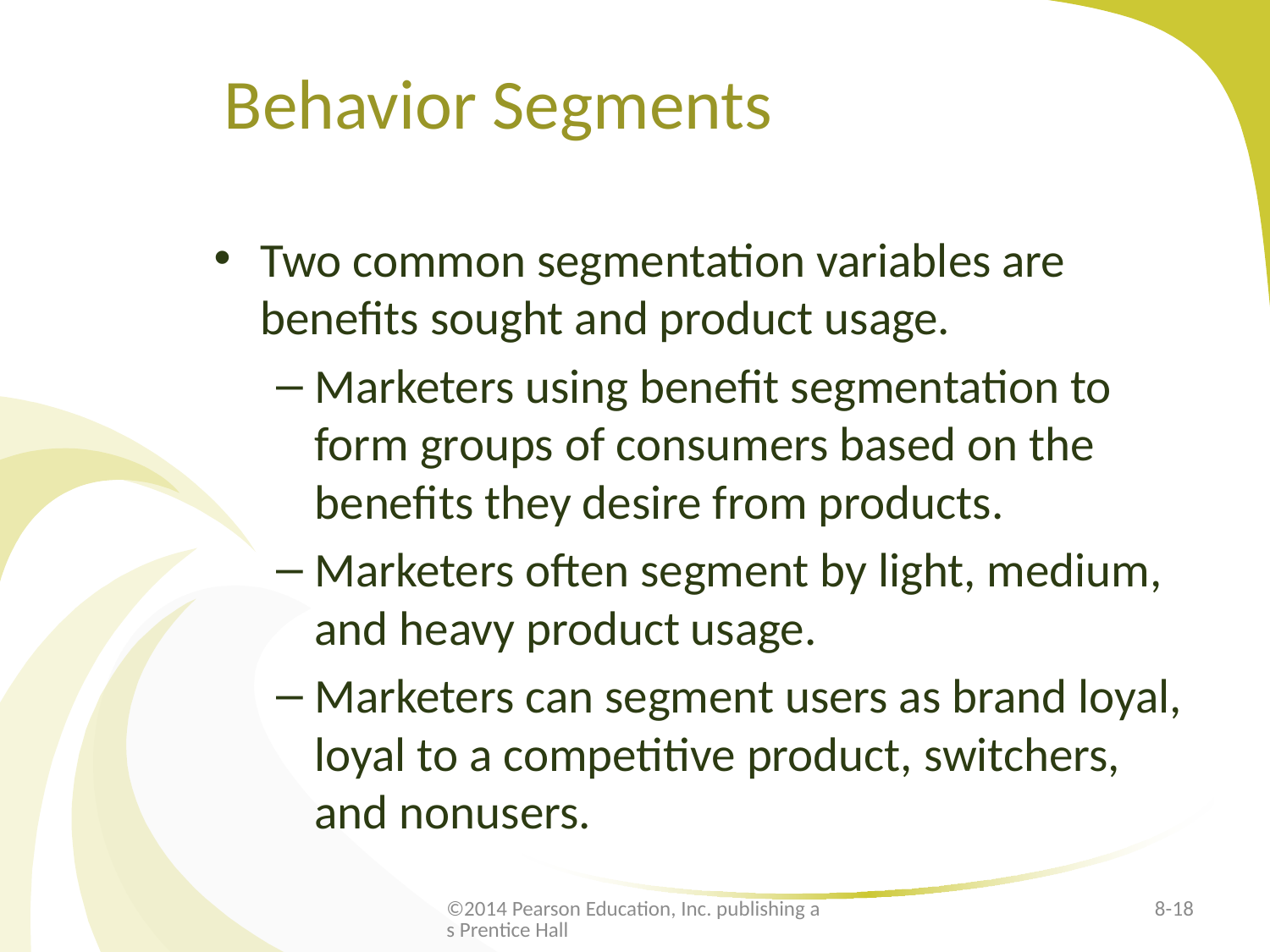

# Behavior Segments
Two common segmentation variables are benefits sought and product usage.
Marketers using benefit segmentation to form groups of consumers based on the benefits they desire from products.
Marketers often segment by light, medium, and heavy product usage.
Marketers can segment users as brand loyal, loyal to a competitive product, switchers, and nonusers.
©2014 Pearson Education, Inc. publishing as Prentice Hall
8-18